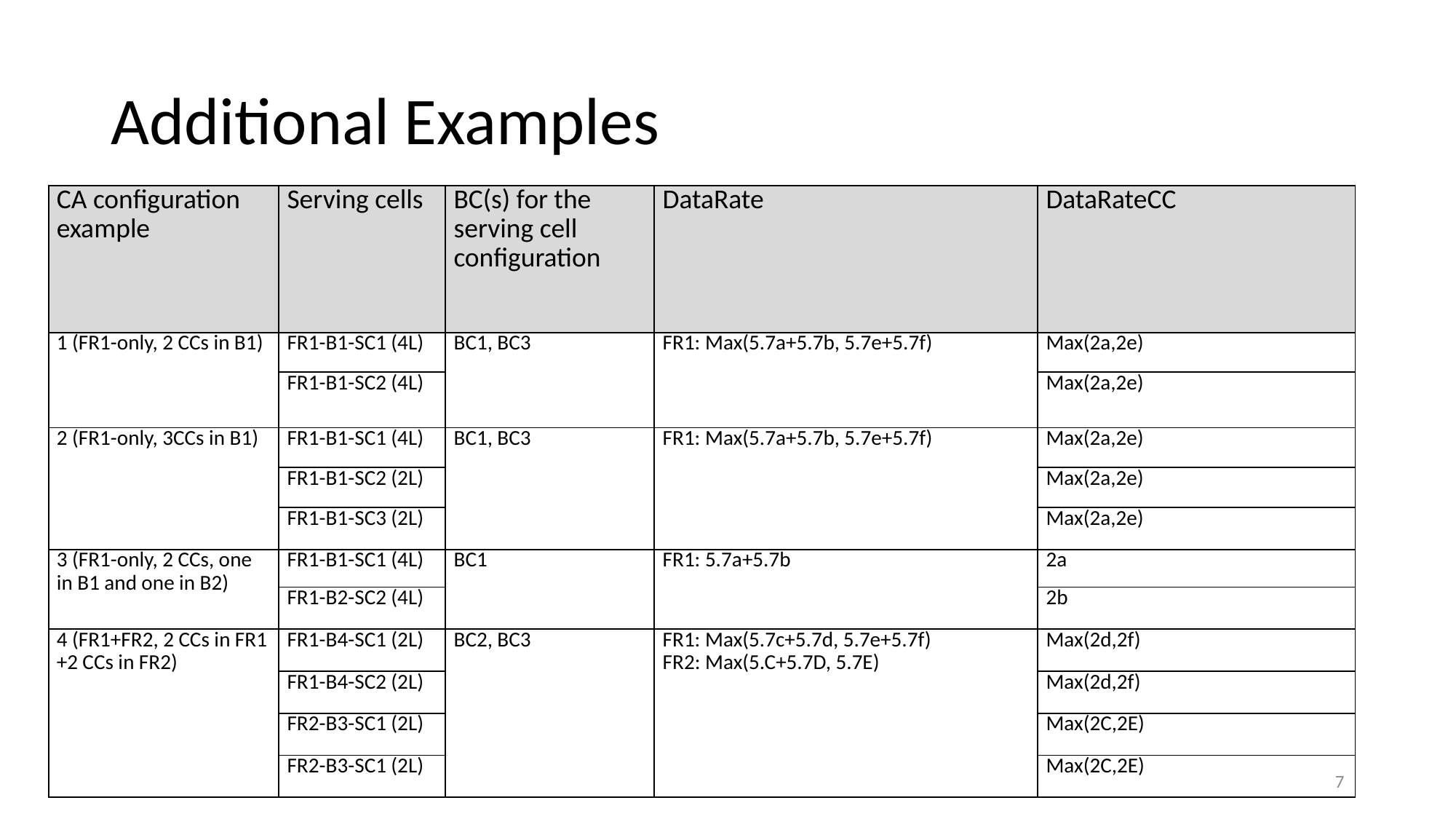

# Additional Examples
| CA configuration example | Serving cells | BC(s) for the serving cell configuration | DataRate | DataRateCC |
| --- | --- | --- | --- | --- |
| 1 (FR1-only, 2 CCs in B1) | FR1-B1-SC1 (4L) | BC1, BC3 | FR1: Max(5.7a+5.7b, 5.7e+5.7f) | Max(2a,2e) |
|  | FR1-B1-SC2 (4L) |  |  | Max(2a,2e) |
| 2 (FR1-only, 3CCs in B1) | FR1-B1-SC1 (4L) | BC1, BC3 | FR1: Max(5.7a+5.7b, 5.7e+5.7f) | Max(2a,2e) |
|  | FR1-B1-SC2 (2L) |  |  | Max(2a,2e) |
|  | FR1-B1-SC3 (2L) |  |  | Max(2a,2e) |
| 3 (FR1-only, 2 CCs, one in B1 and one in B2) | FR1-B1-SC1 (4L) | BC1 | FR1: 5.7a+5.7b | 2a |
|  | FR1-B2-SC2 (4L) |  |  | 2b |
| 4 (FR1+FR2, 2 CCs in FR1 +2 CCs in FR2) | FR1-B4-SC1 (2L) | BC2, BC3 | FR1: Max(5.7c+5.7d, 5.7e+5.7f) FR2: Max(5.C+5.7D, 5.7E) | Max(2d,2f) |
|  | FR1-B4-SC2 (2L) |  |  | Max(2d,2f) |
|  | FR2-B3-SC1 (2L) |  |  | Max(2C,2E) |
|  | FR2-B3-SC1 (2L) |  |  | Max(2C,2E) |
7